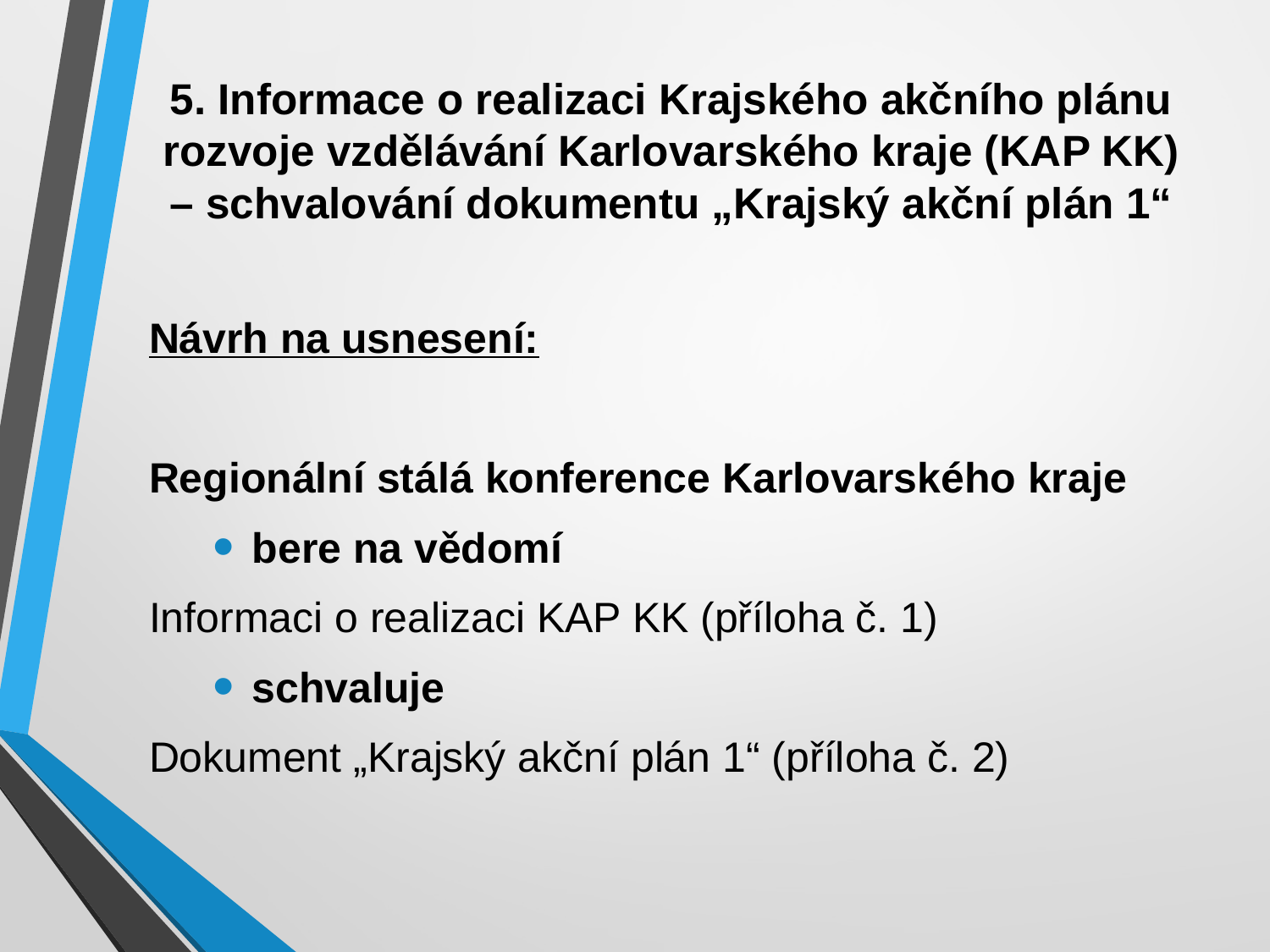

# 5. Informace o realizaci Krajského akčního plánu rozvoje vzdělávání Karlovarského kraje (KAP KK) – schvalování dokumentu „Krajský akční plán 1“

Návrh na usnesení:

Regionální stálá konference Karlovarského kraje
bere na vědomí
Informaci o realizaci KAP KK (příloha č. 1)
schvaluje
Dokument „Krajský akční plán 1“ (příloha č. 2)